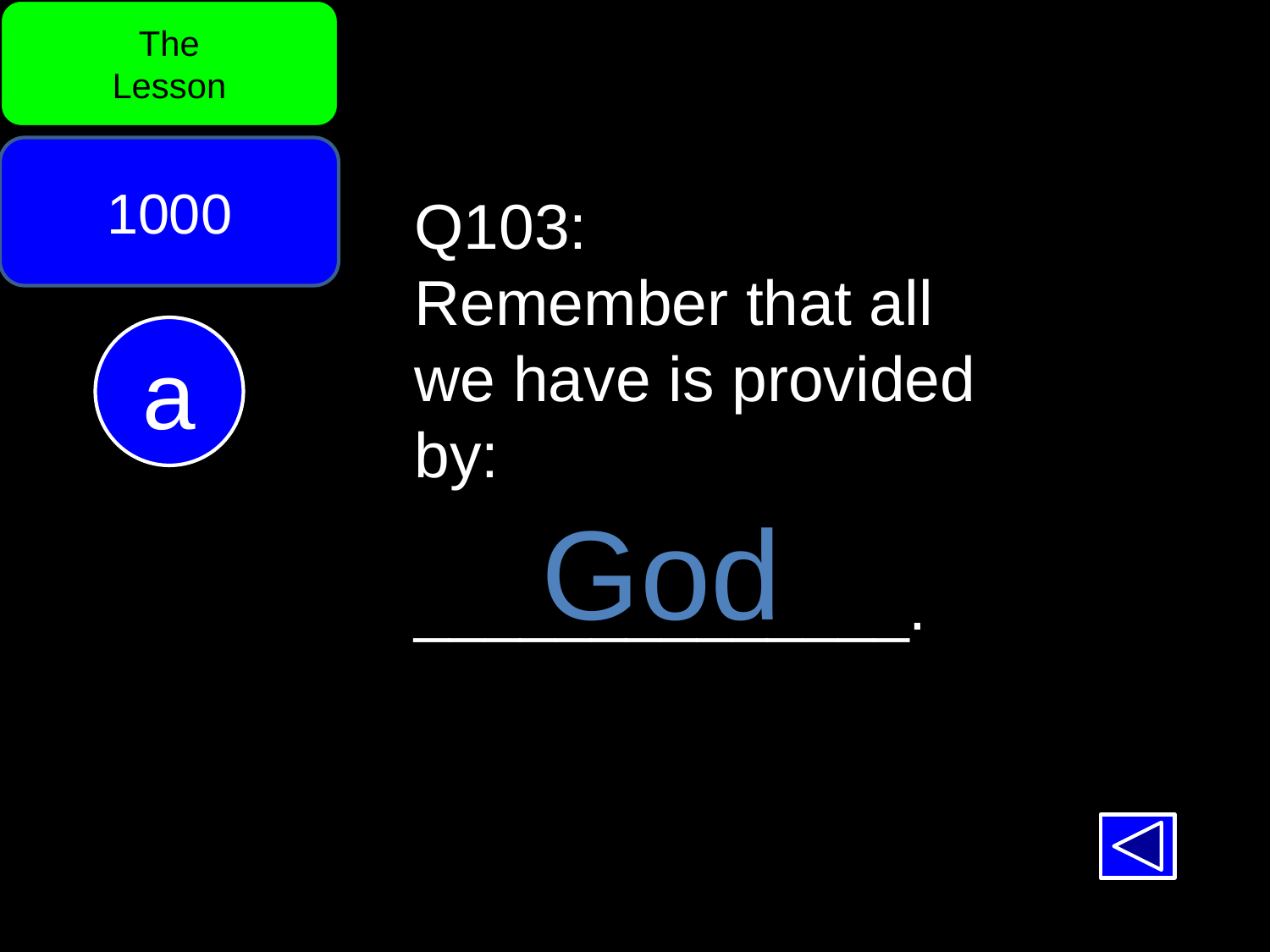

The
Lesson
1000
Q103:
Remember that all
we have is provided
by:

______________.
a
God